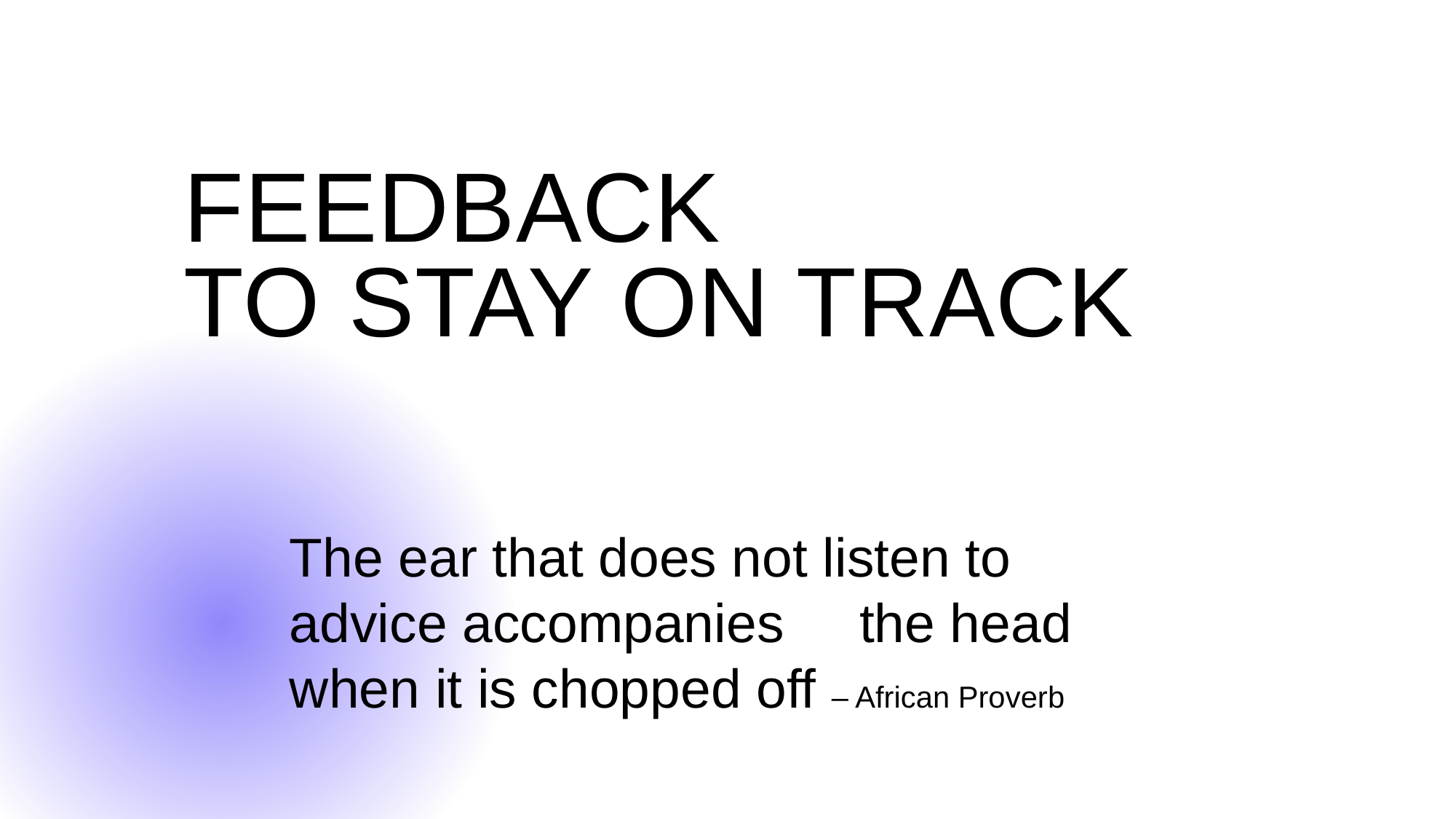

# Feedback to Stay On Track
The ear that does not listen to advice accompanies     the head when it is chopped off – African Proverb